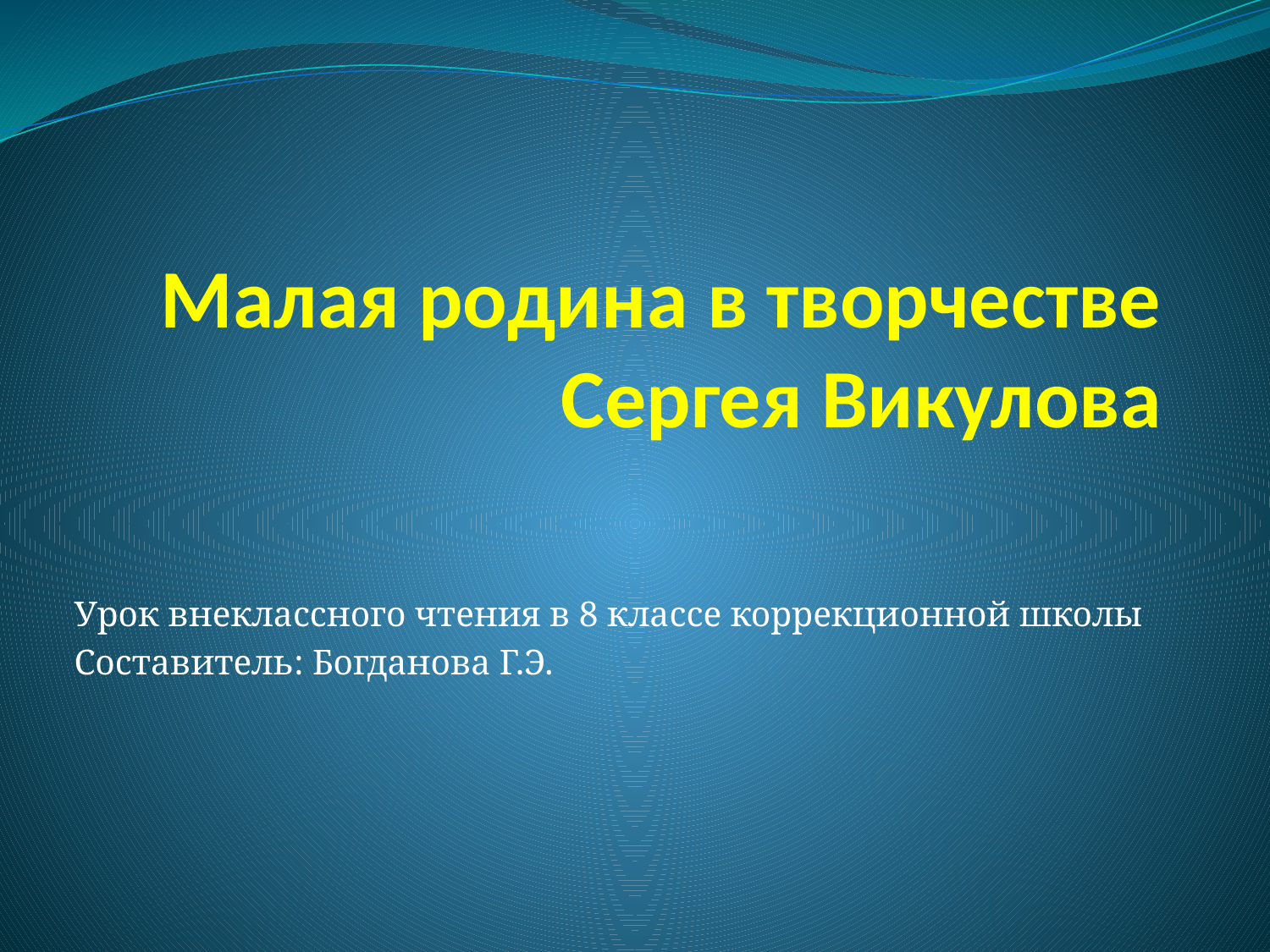

# Малая родина в творчестве Сергея Викулова
Урок внеклассного чтения в 8 классе коррекционной школы
Составитель: Богданова Г.Э.